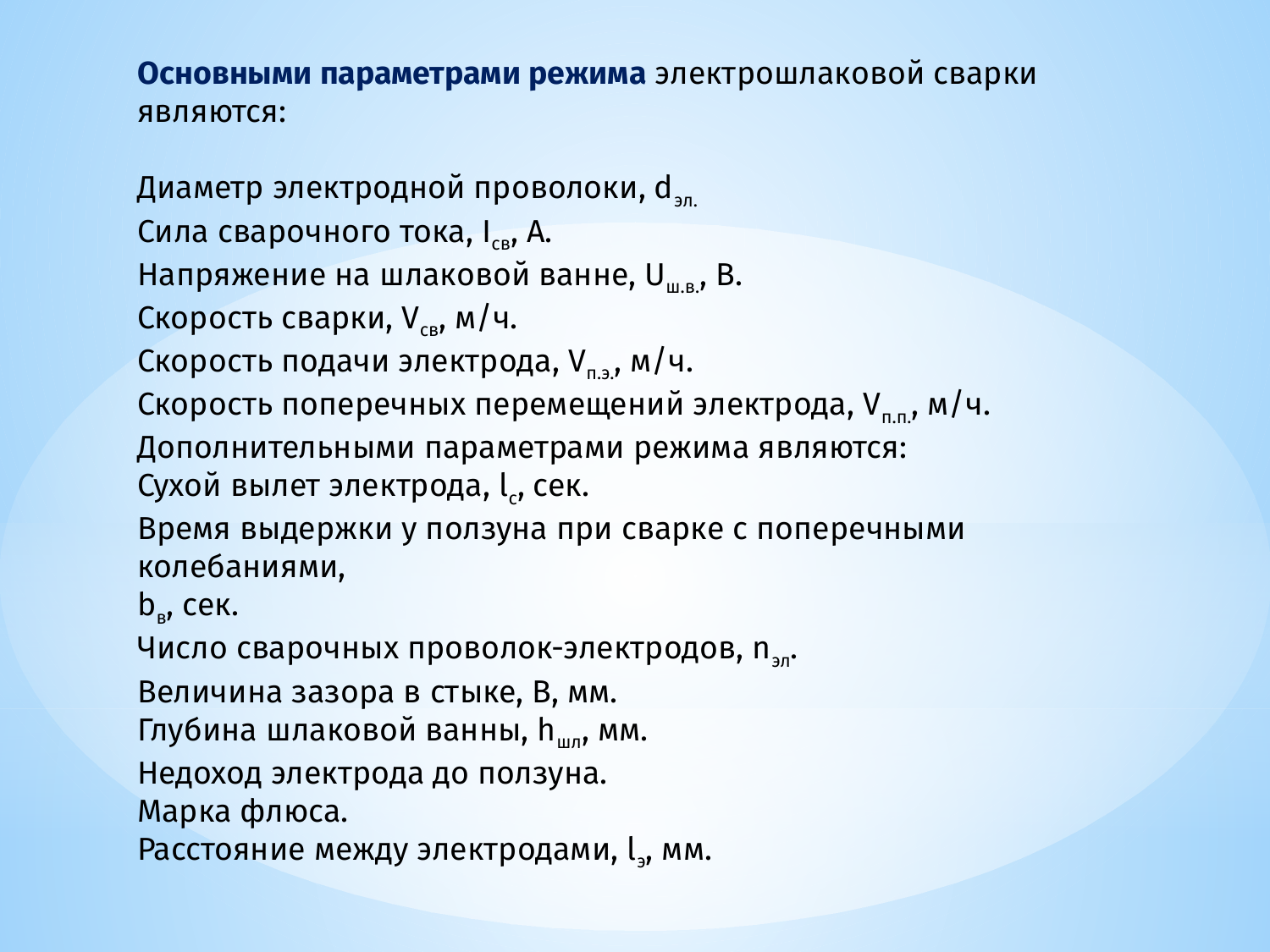

Основными параметрами режима электрошлаковой сварки являются:

Диаметр электродной проволоки, dэл.
Сила сварочного тока, Iсв, А.
Напряжение на шлаковой ванне, Uш.в., B.
Скорость сварки, Vсв, м/ч.
Скорость подачи электрода, Vп.э., м/ч.
Скорость поперечных перемещений электрода, Vп.п., м/ч.
Дополнительными параметрами режима являются:
Сухой вылет электрода, lс, сек.
Время выдержки у ползуна при сварке с поперечными колебаниями,
bв, сек.
Число сварочных проволок-электродов, nэл.
Величина зазора в стыке, B, мм.
Глубина шлаковой ванны, hшл, мм.
Недоход электрода до ползуна.
Марка флюса.
Расстояние между электродами, lэ, мм.